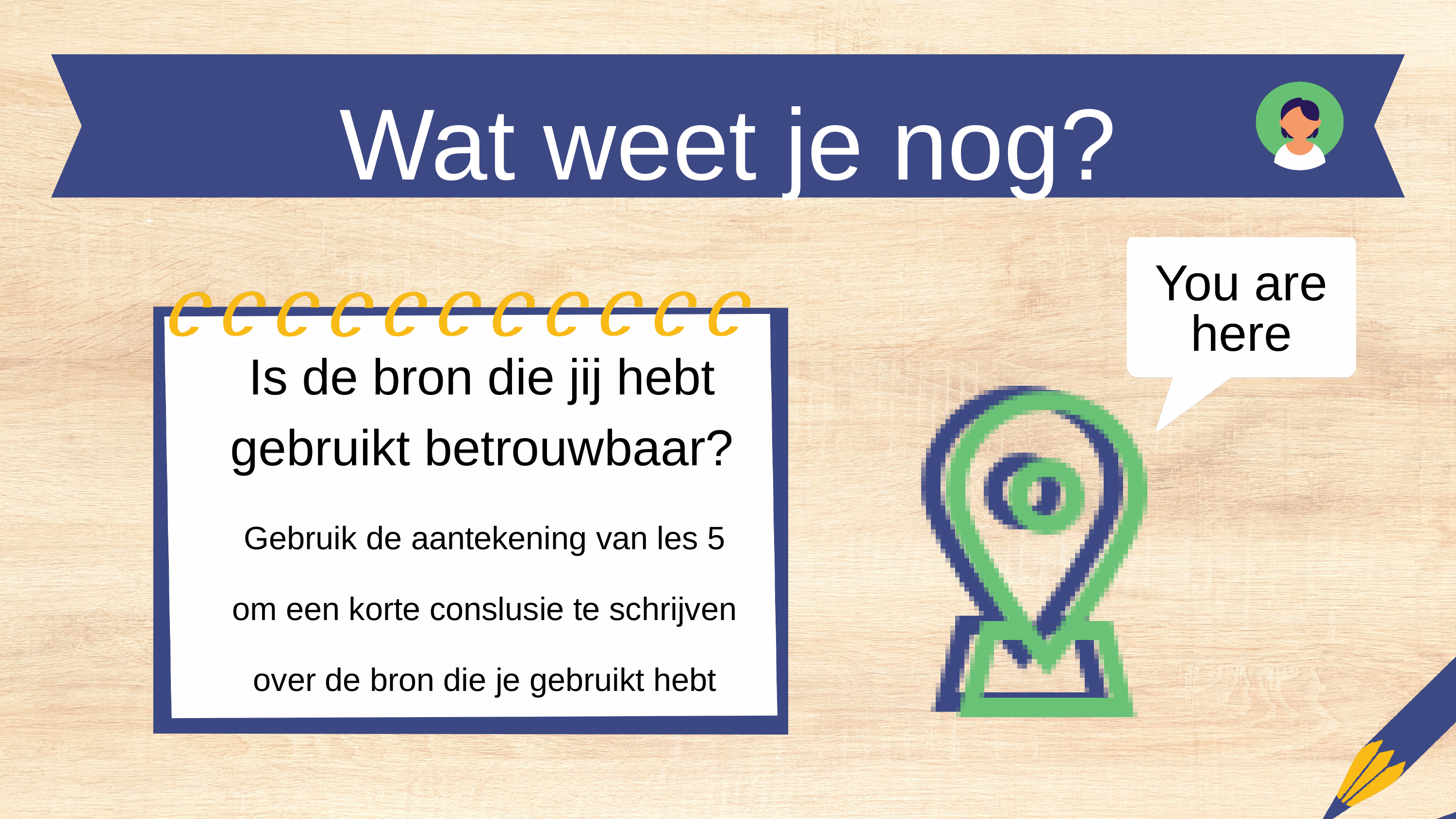

Wat weet je nog?

You are here
Is de bron die jij hebt gebruikt betrouwbaar?

Gebruik de aantekening van les 5 om een korte conslusie te schrijven over de bron die je gebruikt hebt